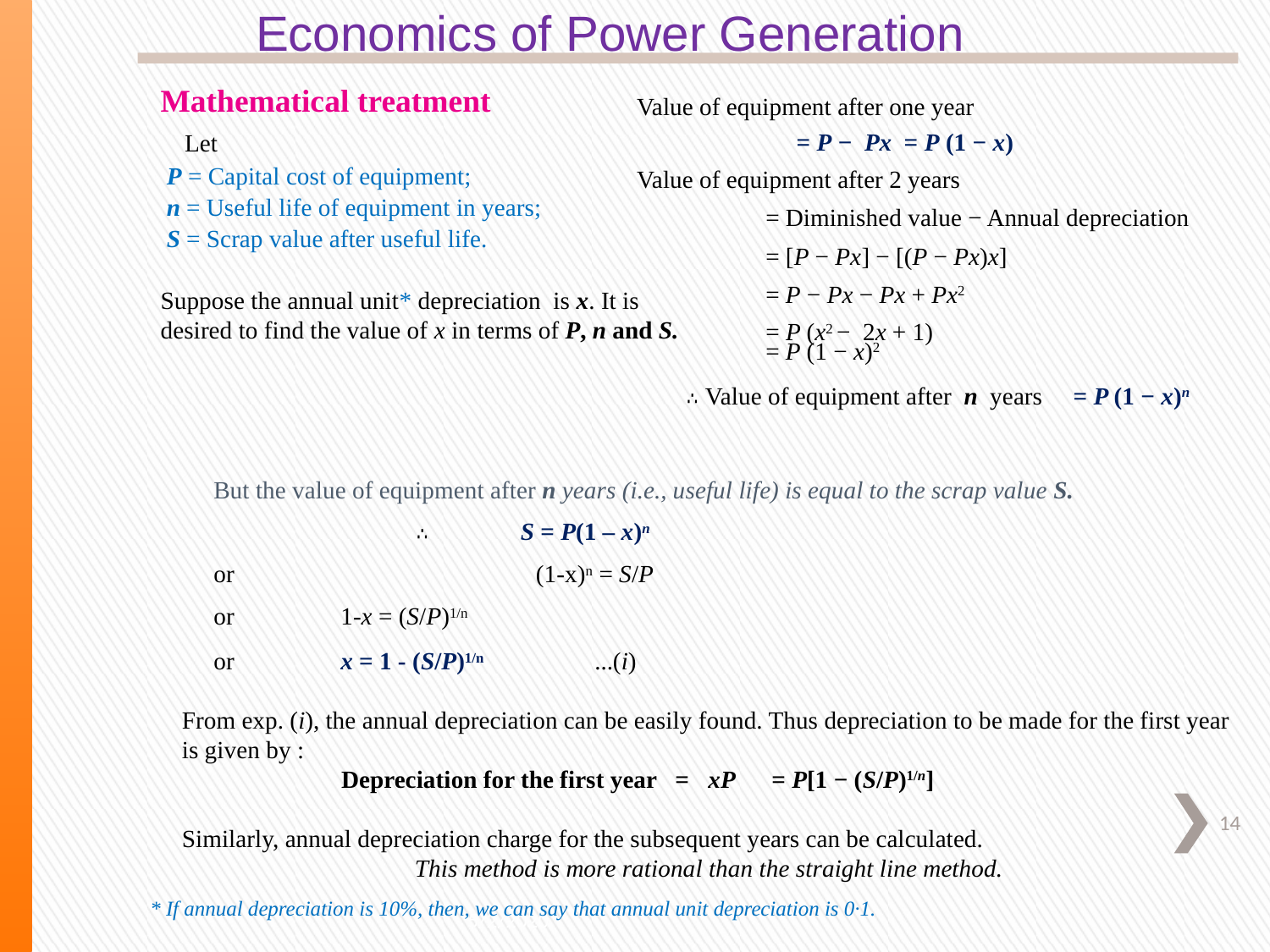

Economics of Power Generation

Mathematical treatment
   Let
 P = Capital cost of equipment;
 n = Useful life of equipment in years;
 S = Scrap value after useful life.

Suppose the annual unit* depreciation  is x. It is desired to find the value of x in terms of P, n and S.
Value of equipment after one year

                          = P −  Px  = P (1 − x)

Value of equipment after 2 years

                     = Diminished value − Annual depreciation

                     = [P − Px] − [(P − Px)x]

                     = P − Px − Px + Px2

                     = P (x2 −  2x + 1)
                     = P (1 − x)2
        ∴ Value of equipment after  n  years     = P (1 − x)n

But the value of equipment after n years (i.e., useful life) is equal to the scrap value S.

                                 ∴	S = P(1 – x)n

or	(1-x)n = S/P

or	1-x = (S/P)1/n

or 	x = 1 - (S/P)1/n	...(i)

From exp. (i), the annual depreciation can be easily found. Thus depreciation to be made for the first year is given by :
                          Depreciation for the first year   =   xP      = P[1 − (S/P)1/n]

Similarly, annual depreciation charge for the subsequent years can be calculated.
This method is more rational than the straight line method.
14
5/2/2020
* If annual depreciation is 10%, then, we can say that annual unit depreciation is 0·1.